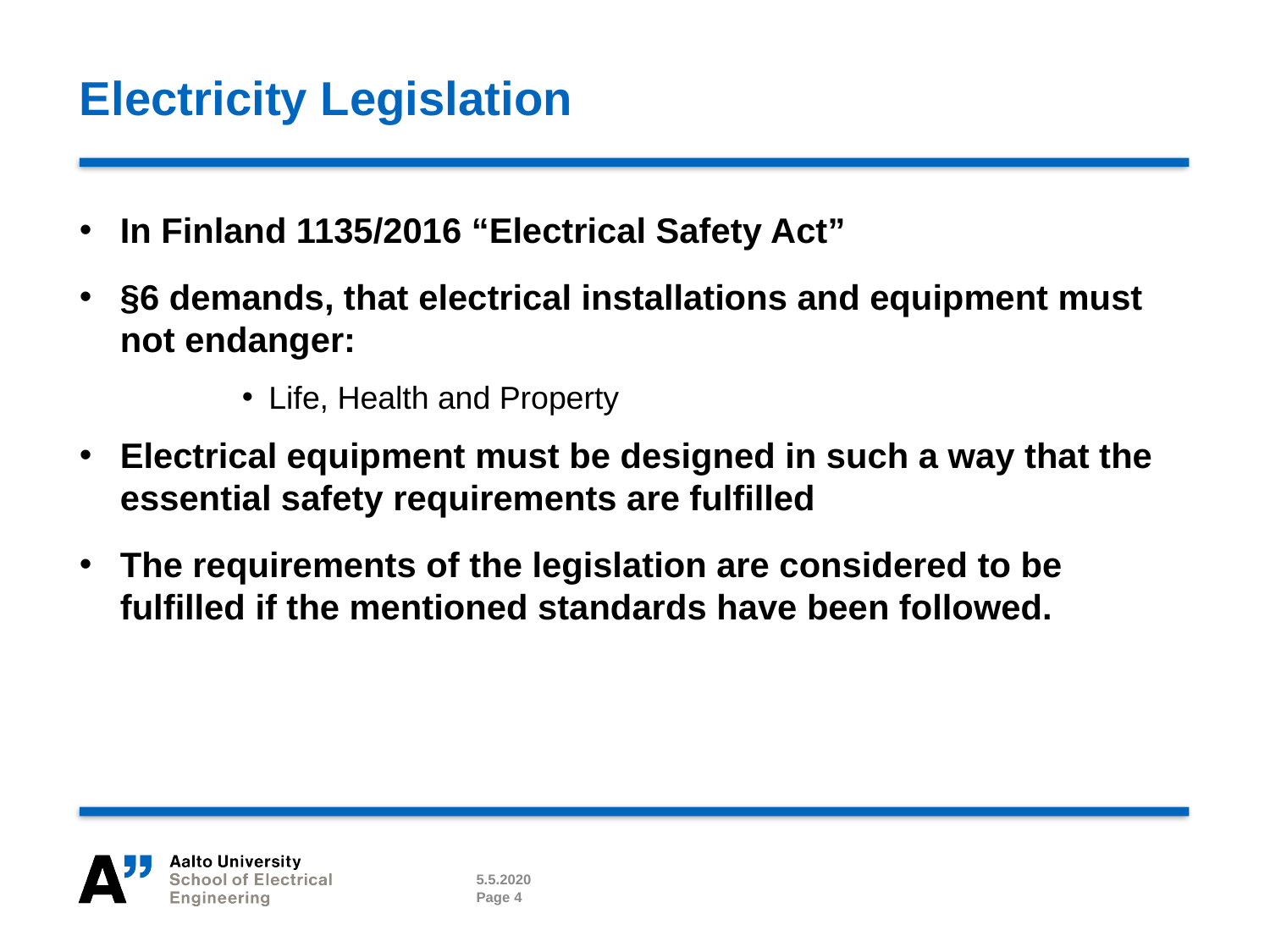

# Electricity Legislation
In Finland 1135/2016 “Electrical Safety Act”
§6 demands, that electrical installations and equipment must not endanger:
Life, Health and Property
Electrical equipment must be designed in such a way that the essential safety requirements are fulfilled
The requirements of the legislation are considered to be fulfilled if the mentioned standards have been followed.

5.5.2020
Page 4